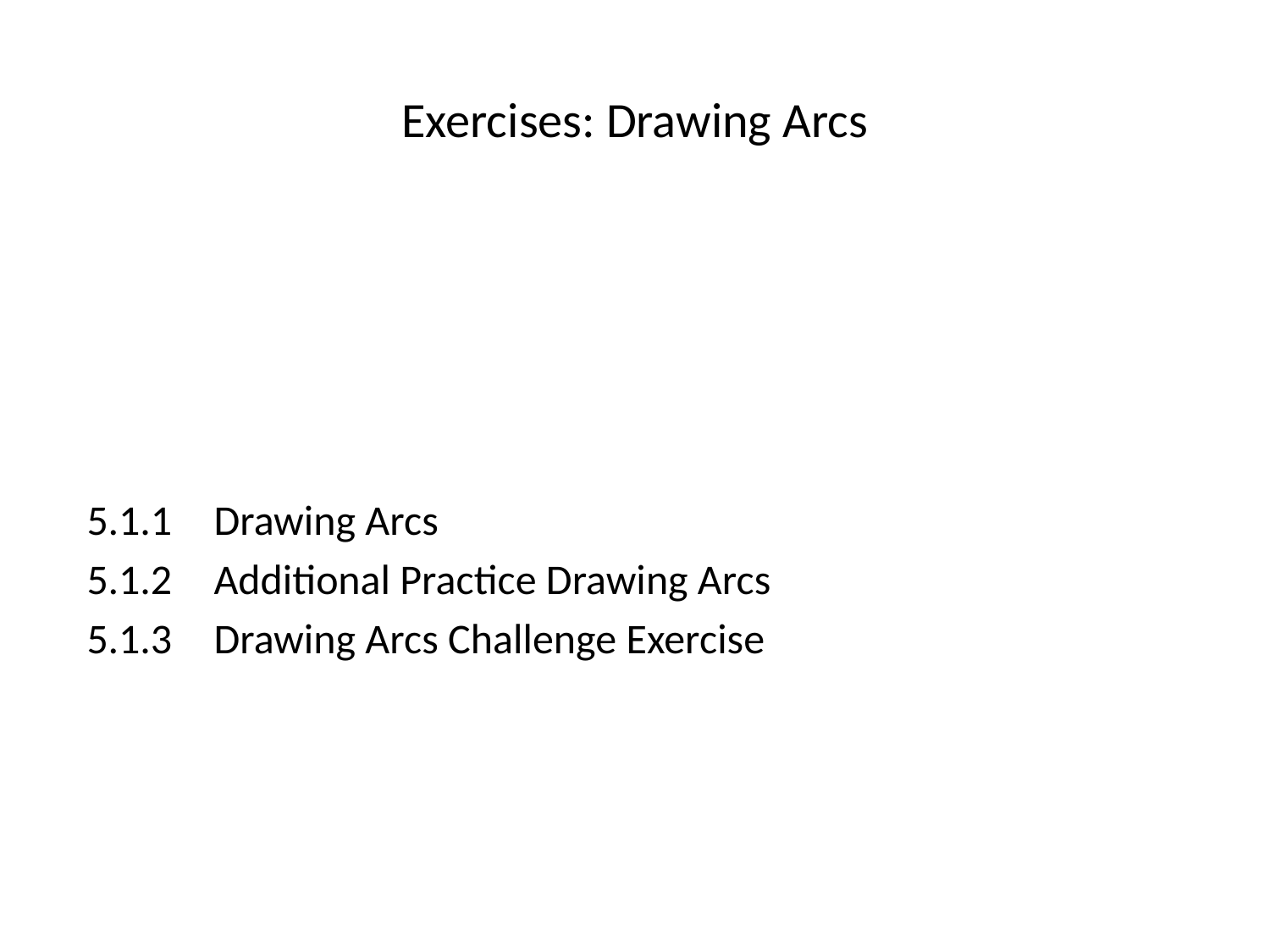

# Exercises: Drawing Arcs
5.1.1	Drawing Arcs
5.1.2	Additional Practice Drawing Arcs
5.1.3	Drawing Arcs Challenge Exercise